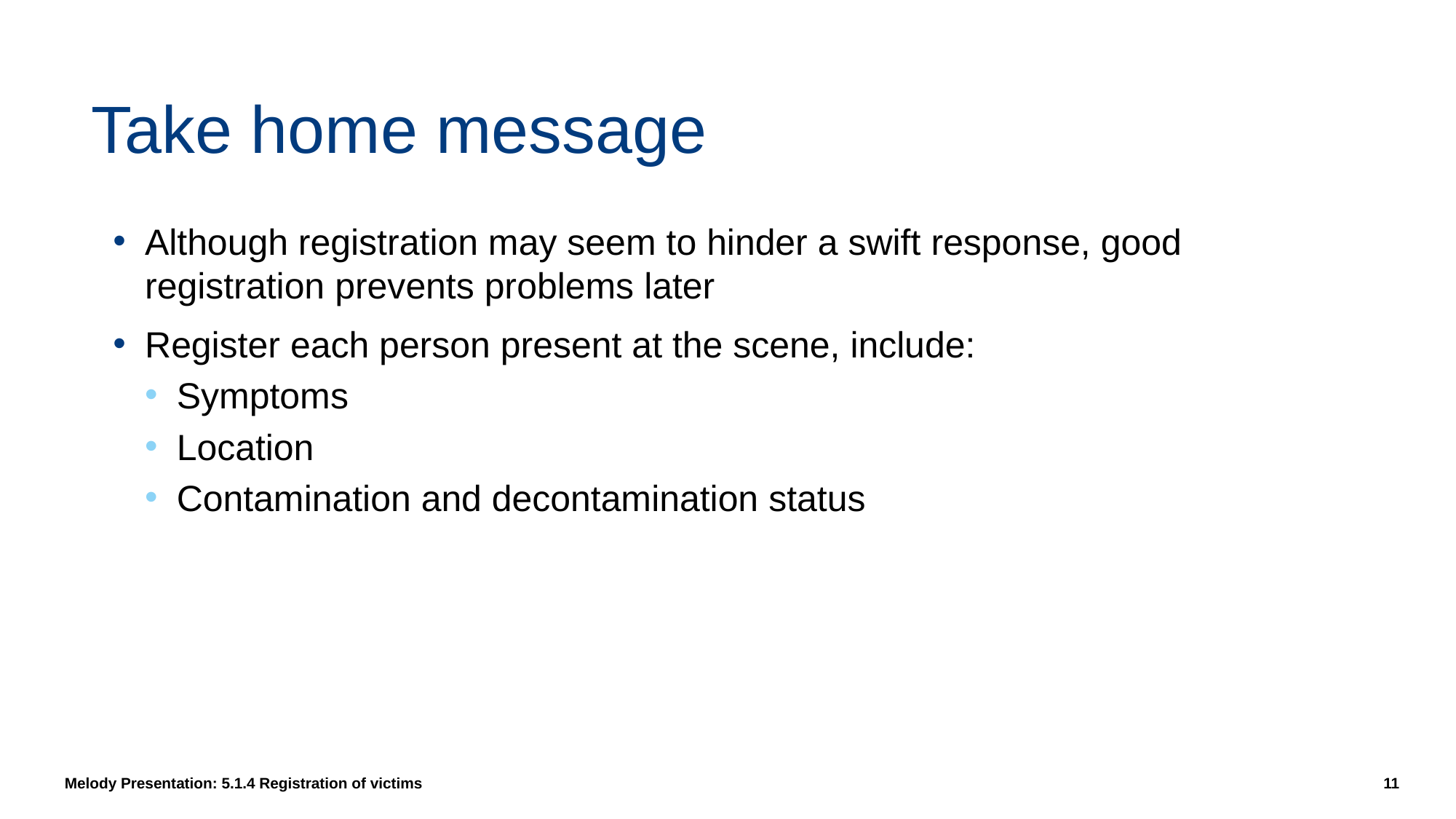

# Take home message
Although registration may seem to hinder a swift response, good registration prevents problems later
Register each person present at the scene, include:
Symptoms
Location
Contamination and decontamination status
Melody Presentation: 5.1.4 Registration of victims
11